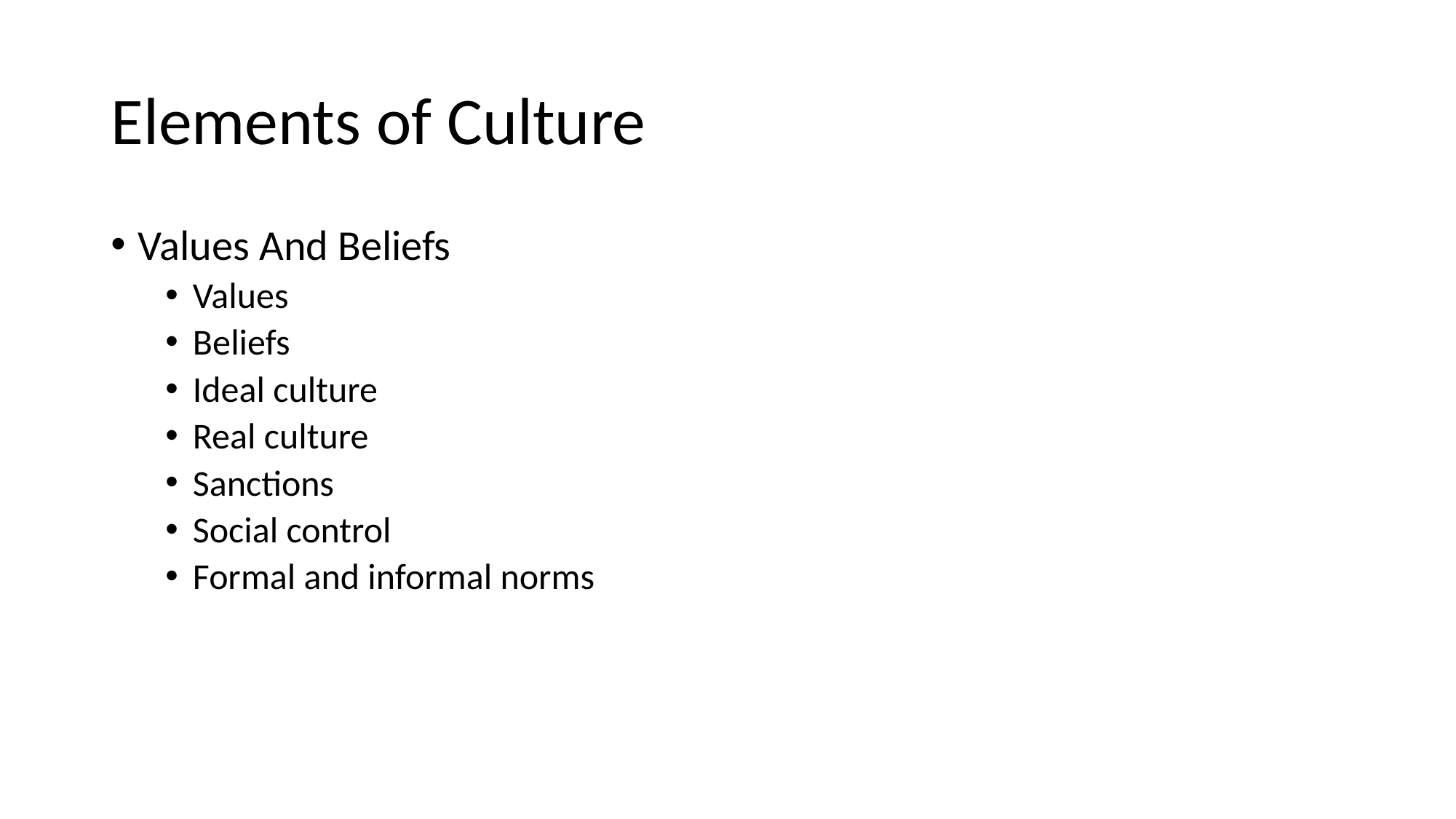

# Elements of Culture
Values And Beliefs
Values
Beliefs
Ideal culture
Real culture
Sanctions
Social control
Formal and informal norms